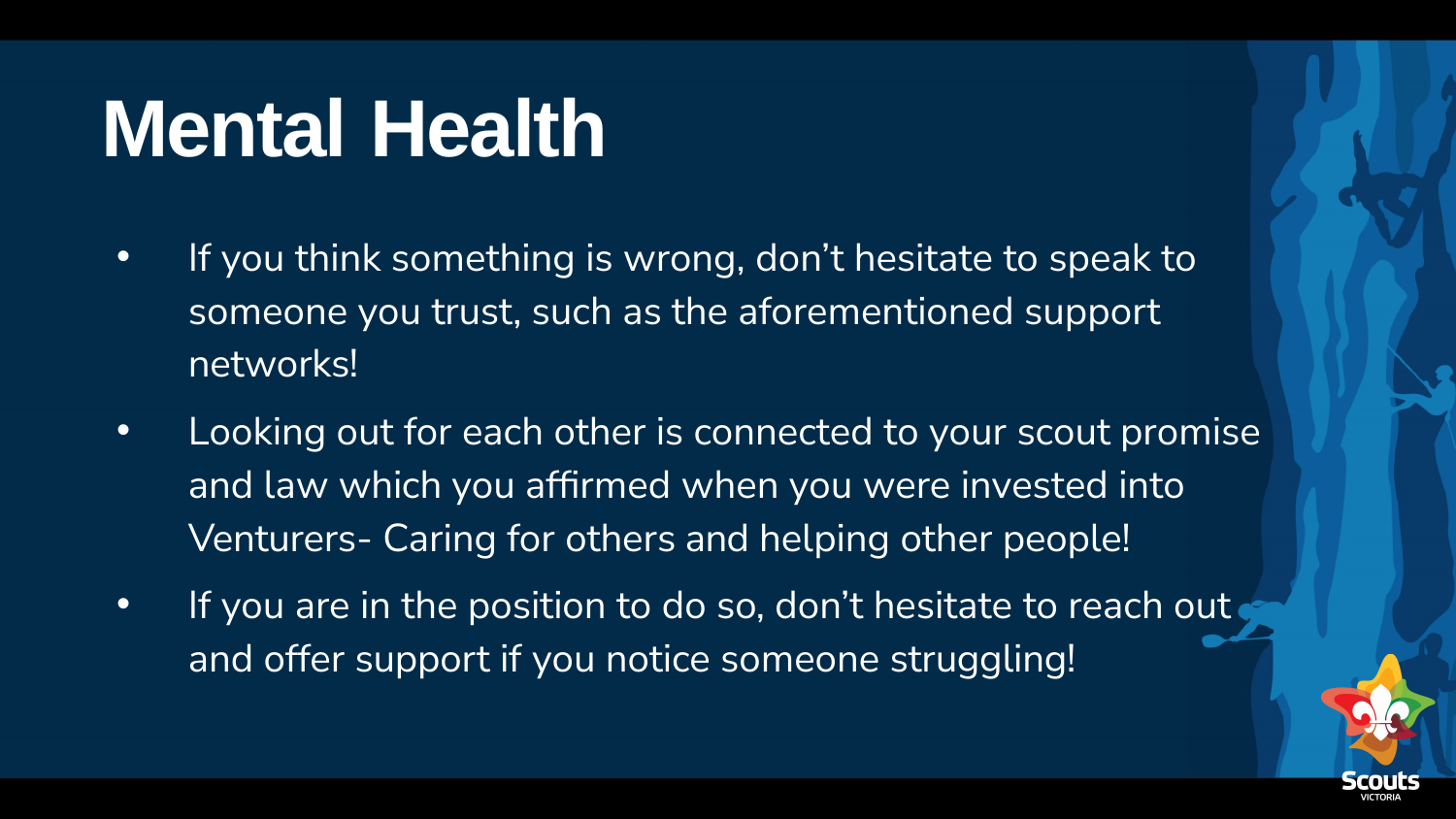

# Mental Health
If you think something is wrong, don’t hesitate to speak to someone you trust, such as the aforementioned support networks!
Looking out for each other is connected to your scout promise and law which you affirmed when you were invested into Venturers- Caring for others and helping other people!
If you are in the position to do so, don’t hesitate to reach out and offer support if you notice someone struggling!